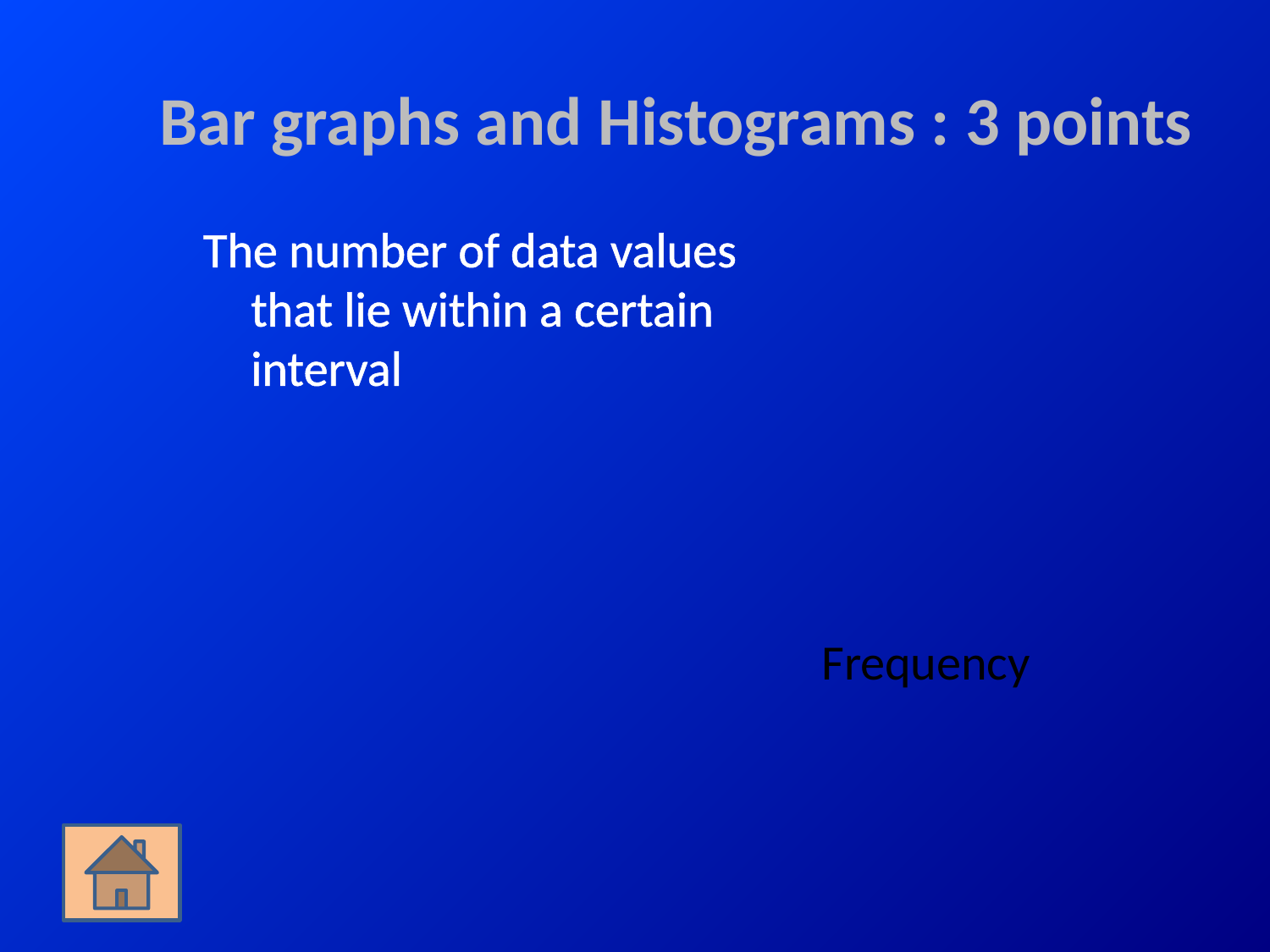

# Bar graphs and Histograms : 3 points
The number of data values that lie within a certain interval
Frequency